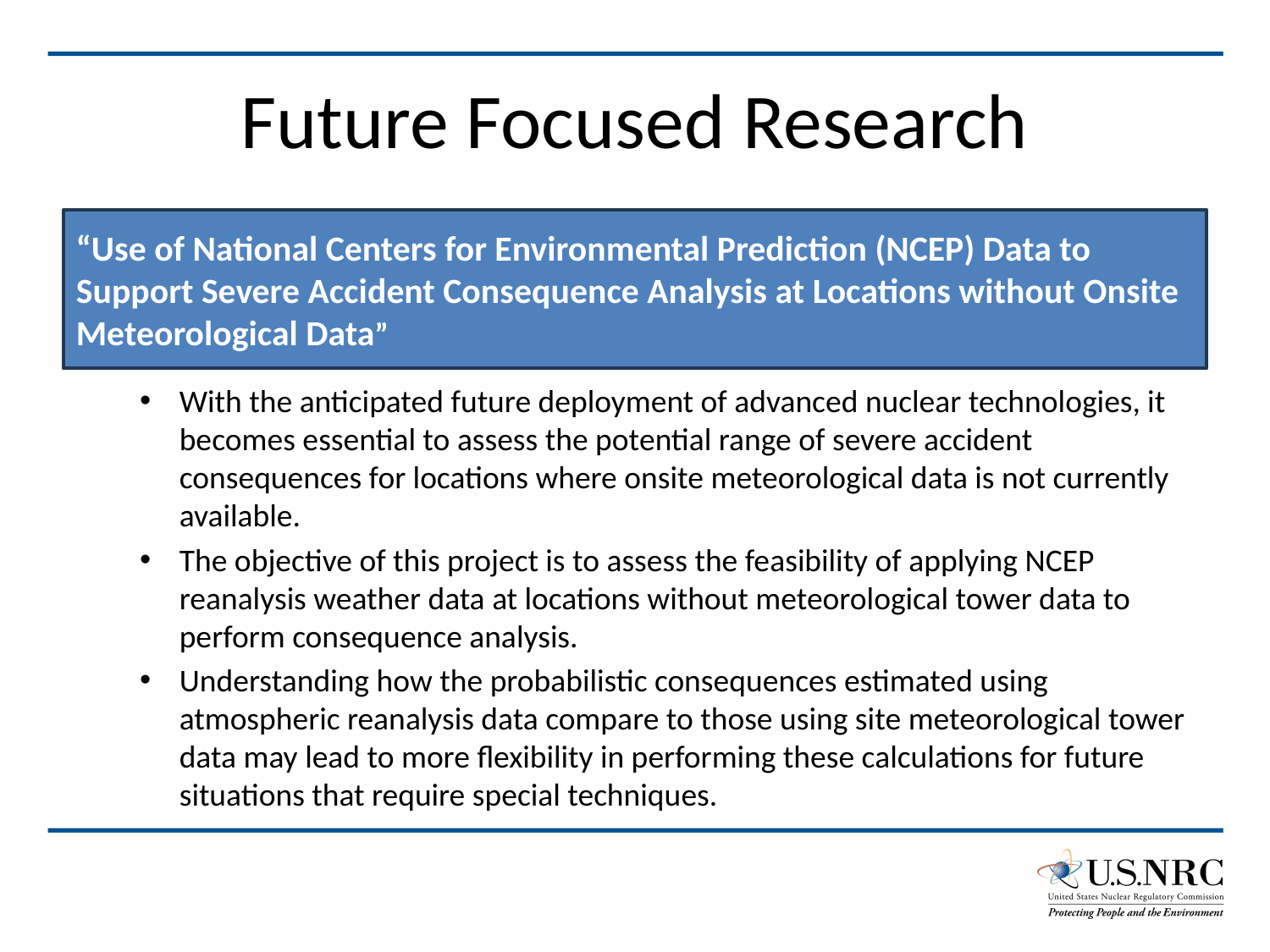

# Future Focused Research
“Use of National Centers for Environmental Prediction (NCEP) Data to Support Severe Accident Consequence Analysis at Locations without Onsite Meteorological Data”:

With the anticipated future deployment of advanced nuclear technologies, it becomes essential to assess the potential range of severe accident consequences for locations where onsite meteorological data is not currently available.
The objective of this project is to assess the feasibility of applying NCEP reanalysis weather data at locations without meteorological tower data to perform consequence analysis.
Understanding how the probabilistic consequences estimated using atmospheric reanalysis data compare to those using site meteorological tower data may lead to more flexibility in performing these calculations for future situations that require special techniques.

“Use of National Centers for Environmental Prediction (NCEP) Data to Support Severe Accident Consequence Analysis at Locations without Onsite Meteorological Data”